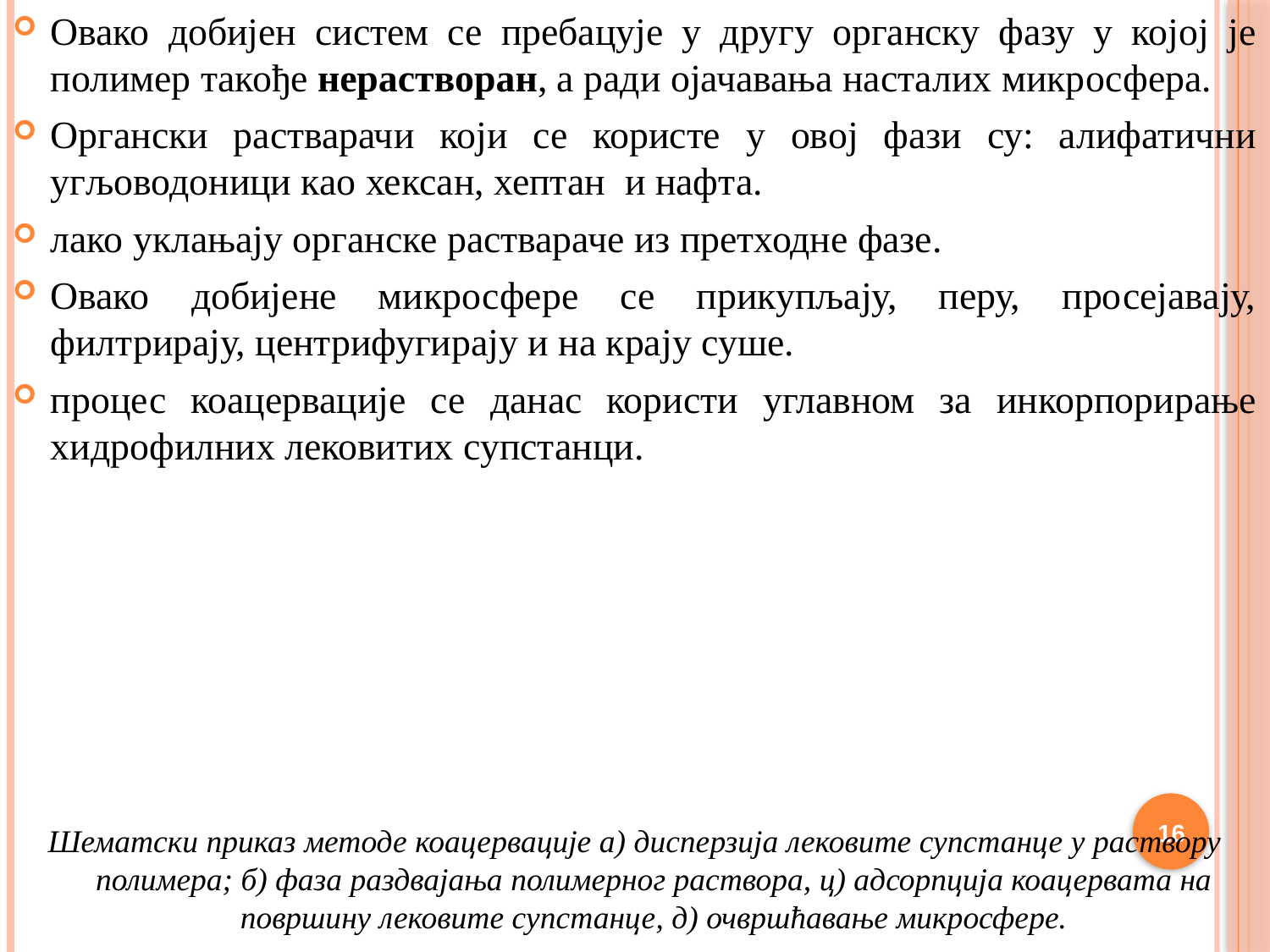

Овако добијен систем се пребацује у другу органску фазу у којој је полимер такође нерастворан, а ради ојачавања насталих микросфера.
Органски растварачи који се користе у овој фази су: алифатични угљоводоници као хексан, хептан  и нафта.
лако уклањају органске раствараче из претходне фазе.
Овако добијене микросфере се прикупљају, перу, просејавају, филтрирају, центрифугирају и на крају суше.
процес коацервације се данас користи углавном за инкорпорирање хидрофилних лековитих супстанци.

Шематски приказ методе коацервације а) дисперзија лековите супстанце у раствору полимера; б) фаза раздвајања полимерног раствора, ц) адсорпција коацервата на површину лековите супстанце, д) очвршћавање микросфере.

16